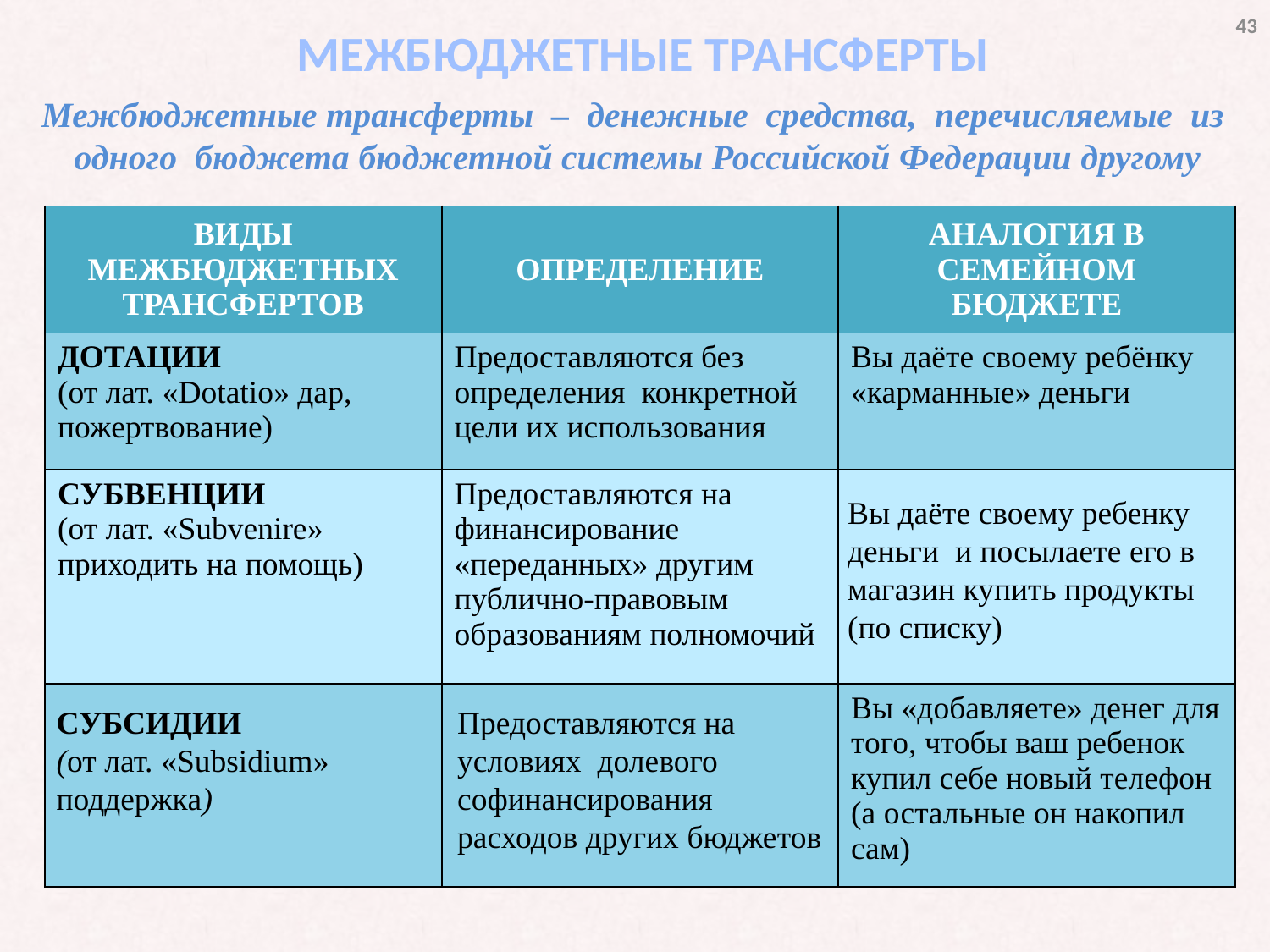

43
МЕЖБЮДЖЕТНЫЕ ТРАНСФЕРТЫ
Межбюджетные трансферты  –  денежные  средства,  перечисляемые  из  одного  бюджета бюджетной системы Российской Федерации другому
| ВИДЫ МЕЖБЮДЖЕТНЫХ ТРАНСФЕРТОВ | ОПРЕДЕЛЕНИЕ | АНАЛОГИЯ В СЕМЕЙНОМ БЮДЖЕТЕ |
| --- | --- | --- |
| ДОТАЦИИ (от лат. «Dotatio» дар, пожертвование) | Предоставляются без определения конкретной цели их использования | Вы даёте своему ребёнку «карманные» деньги |
| СУБВЕНЦИИ (от лат. «Subvenire» приходить на помощь) | Предоставляются на финансирование «переданных» другим публично-правовым образованиям полномочий |  |
|  |  | Вы «добавляете» денег для того, чтобы ваш ребенок купил себе новый телефон (а остальные он накопил сам) |
Вы даёте своему ребенку  деньги  и посылаете его в магазин купить продукты (по списку)
СУБСИДИИ
(от лат. «Subsidium»  поддержка)
Предоставляются на условиях  долевого софинансирования
расходов других бюджетов